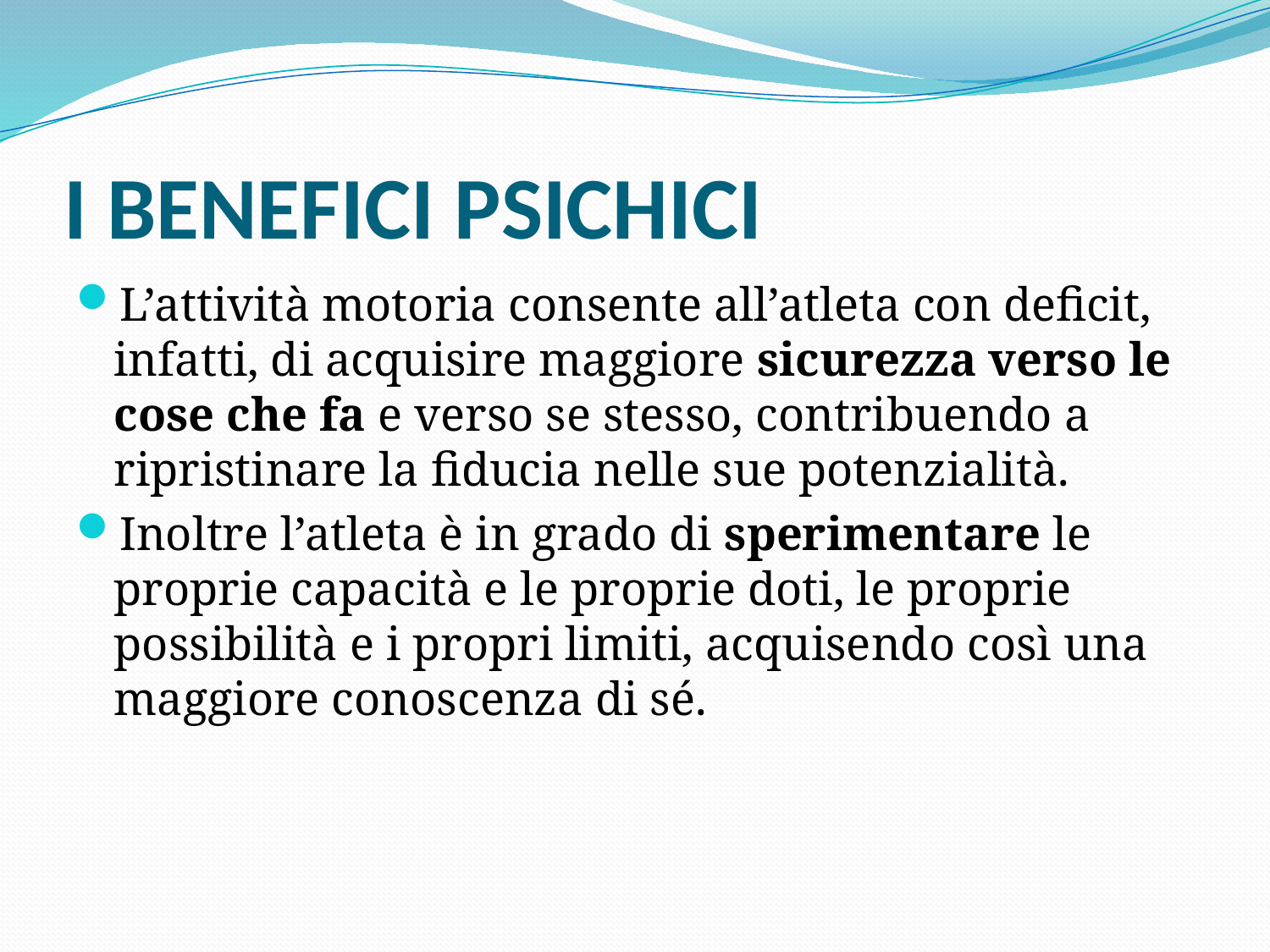

# I BENEFICI PSICHICI
L’attività motoria consente all’atleta con deficit, infatti, di acquisire maggiore sicurezza verso le cose che fa e verso se stesso, contribuendo a ripristinare la fiducia nelle sue potenzialità.
Inoltre l’atleta è in grado di sperimentare le proprie capacità e le proprie doti, le proprie possibilità e i propri limiti, acquisendo così una maggiore conoscenza di sé.